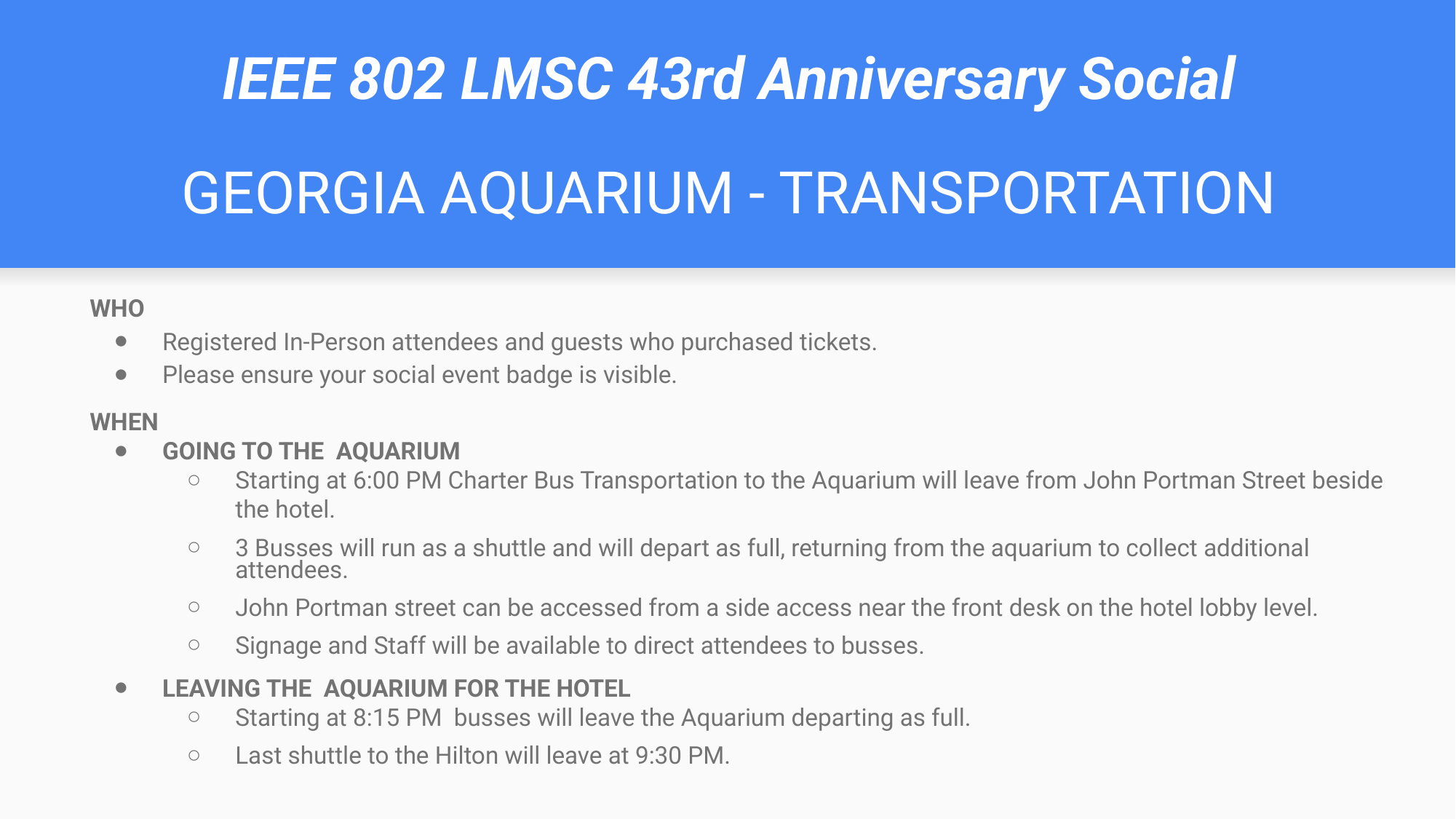

# IEEE 802 LMSC 43rd Anniversary Social

GEORGIA AQUARIUM - TRANSPORTATION
WHO
Registered In-Person attendees and guests who purchased tickets.
Please ensure your social event badge is visible.

WHEN
GOING TO THE  AQUARIUM
Starting at 6:00 PM Charter Bus Transportation to the Aquarium will leave from John Portman Street beside the hotel.
3 Busses will run as a shuttle and will depart as full, returning from the aquarium to collect additional attendees.
John Portman street can be accessed from a side access near the front desk on the hotel lobby level.
Signage and Staff will be available to direct attendees to busses.

LEAVING THE  AQUARIUM FOR THE HOTEL
Starting at 8:15 PM  busses will leave the Aquarium departing as full.
Last shuttle to the Hilton will leave at 9:30 PM.